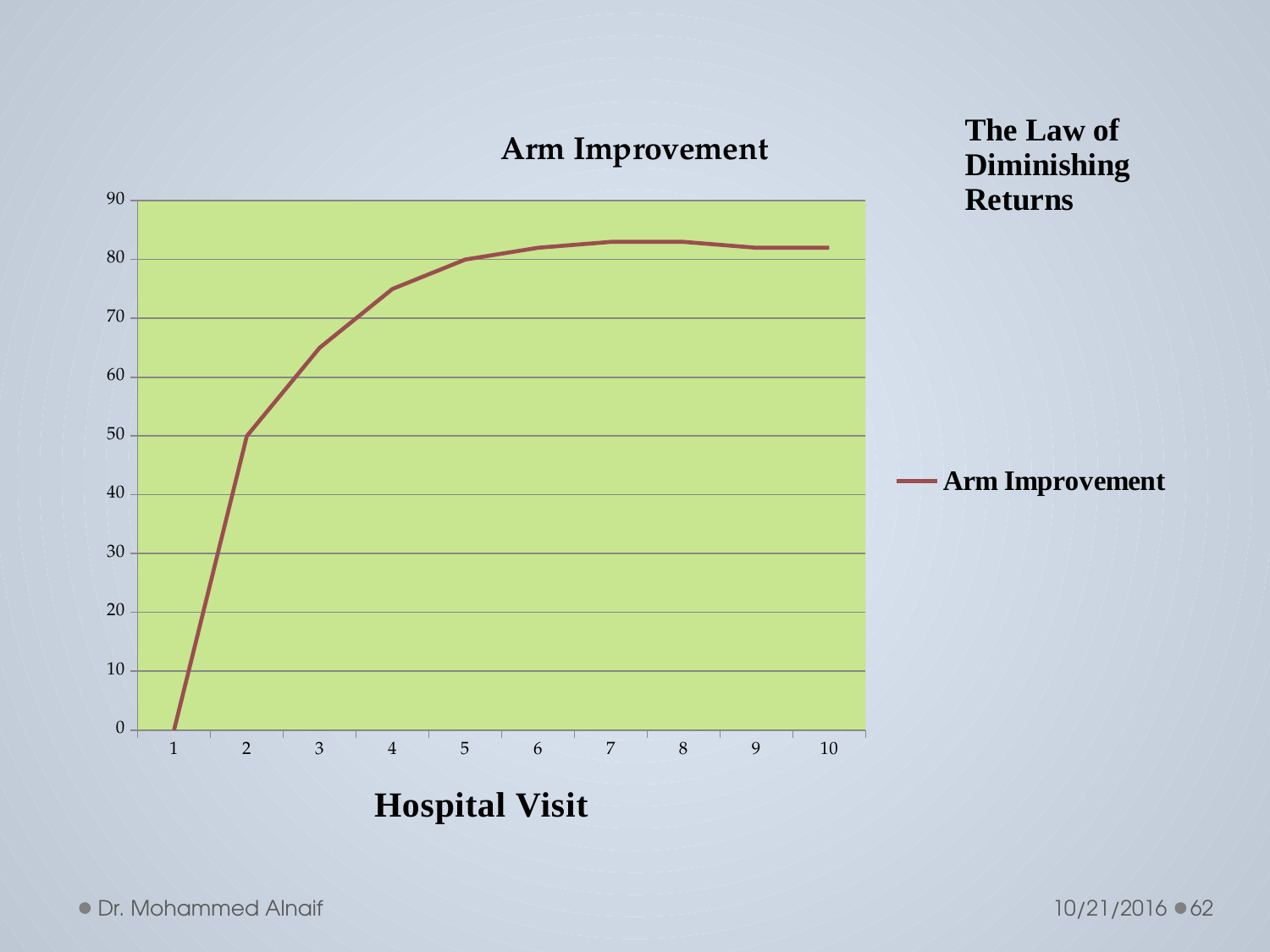

### Chart:

| Category | Arm Improvement |
|---|---|
Dr. Mohammed Alnaif
10/21/2016
62